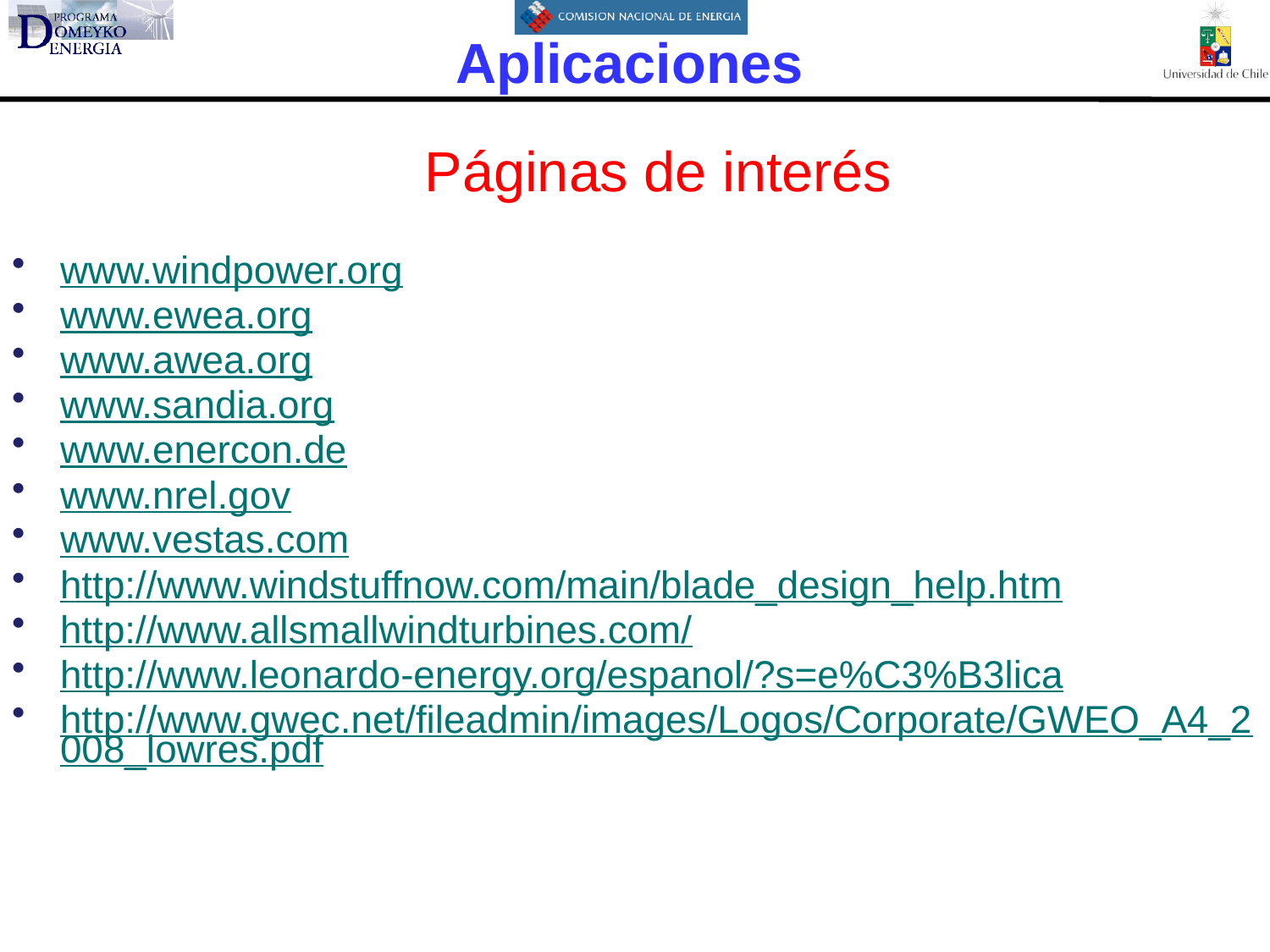

Aplicaciones
# Páginas de interés
www.windpower.org
www.ewea.org
www.awea.org
www.sandia.org
www.enercon.de
www.nrel.gov
www.vestas.com
http://www.windstuffnow.com/main/blade_design_help.htm
http://www.allsmallwindturbines.com/
http://www.leonardo-energy.org/espanol/?s=e%C3%B3lica
http://www.gwec.net/fileadmin/images/Logos/Corporate/GWEO_A4_2008_lowres.pdf